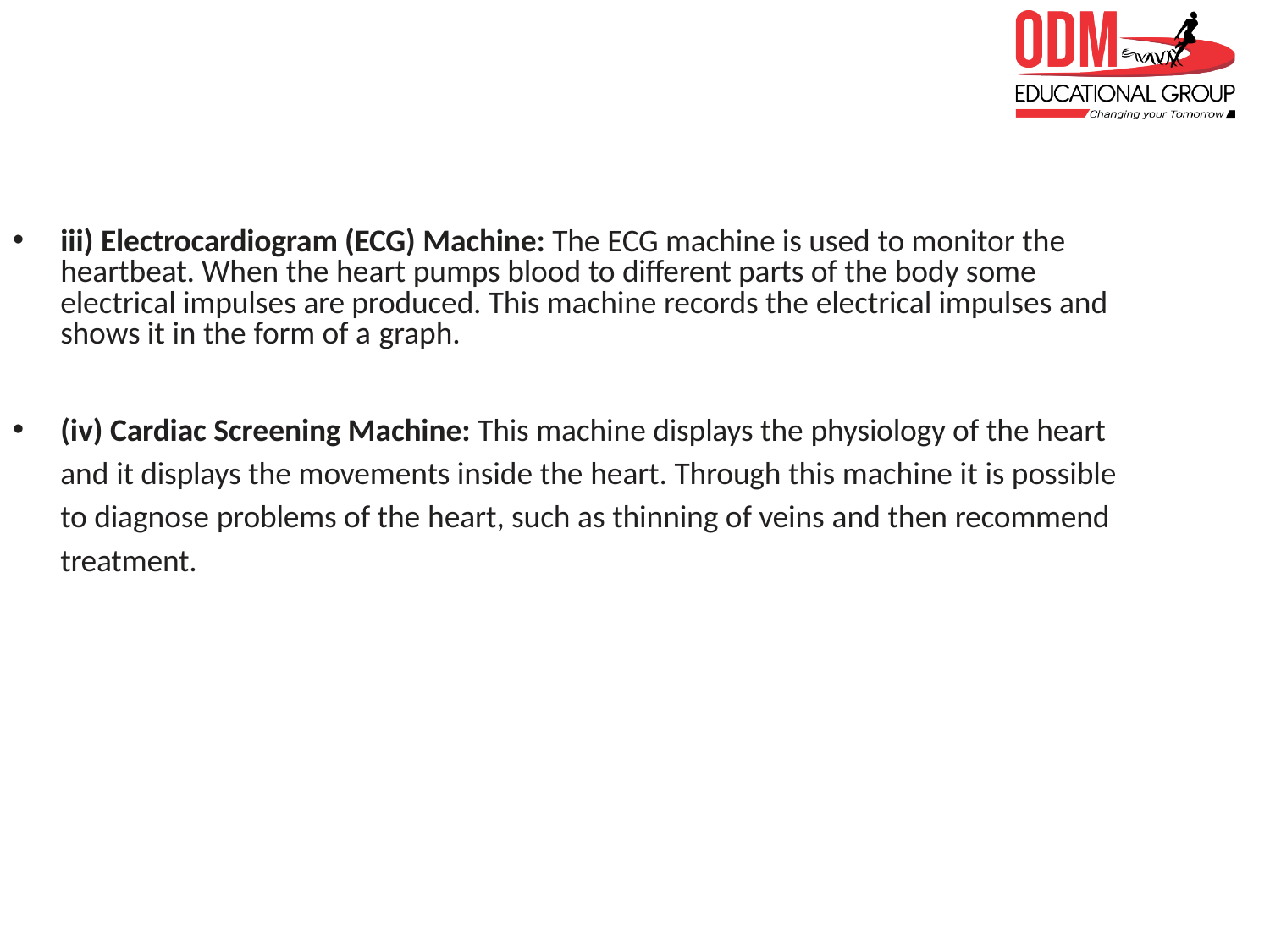

iii) Electrocardiogram (ECG) Machine: The ECG machine is used to monitor the  heartbeat. When the heart pumps blood to different parts of the body some  electrical impulses are produced. This machine records the electrical impulses and  shows it in the form of a graph.

(iv) Cardiac Screening Machine: This machine displays the physiology of the heart  and it displays the movements inside the heart. Through this machine it is possible  to diagnose problems of the heart, such as thinning of veins and then recommend  treatment.